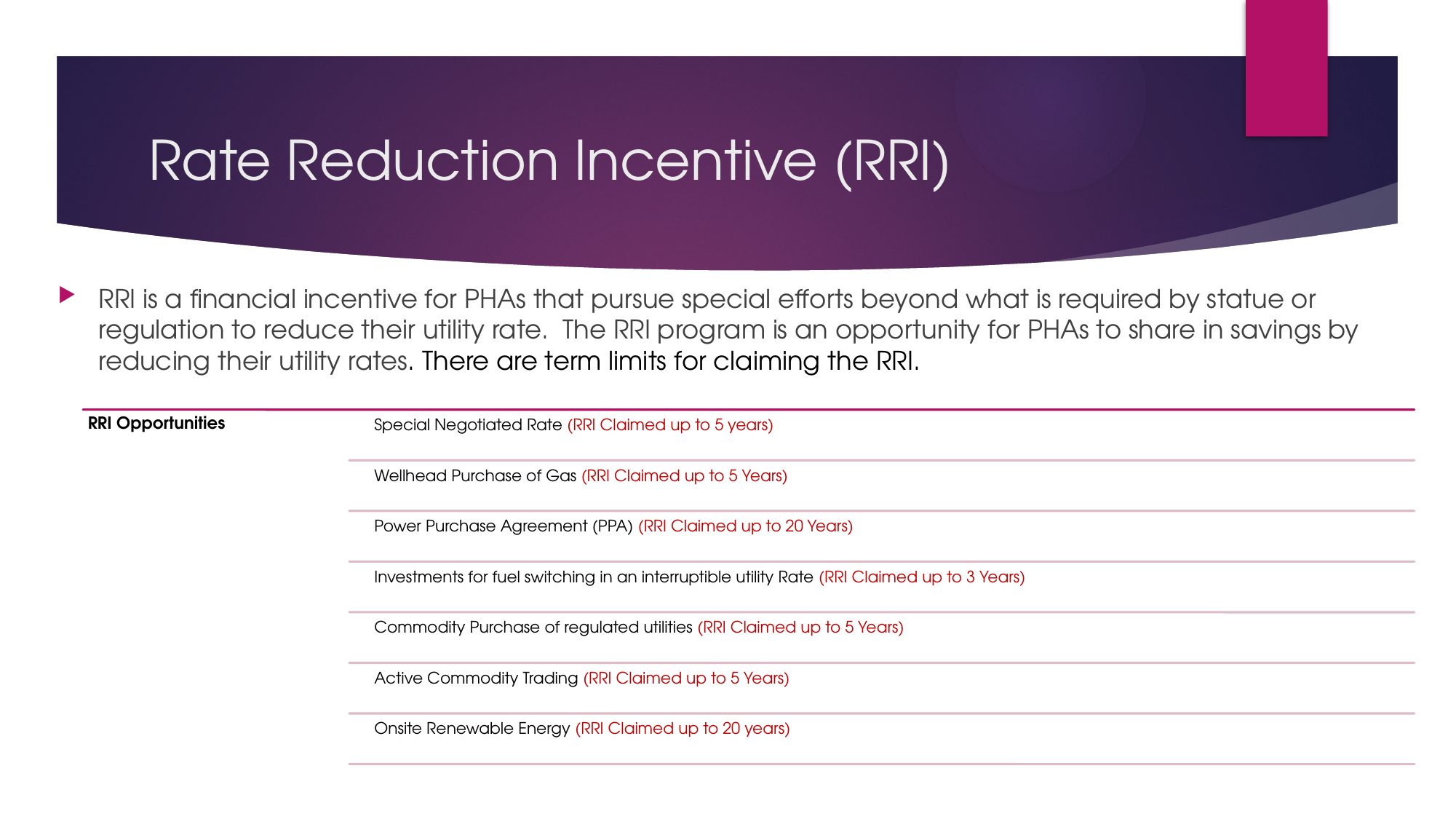

# Rate Reduction Incentive (RRI)
RRI is a financial incentive for PHAs that pursue special efforts beyond what is required by statue or regulation to reduce their utility rate.  The RRI program is an opportunity for PHAs to share in savings by reducing their utility rates. There are term limits for claiming the RRI.

RRI Opportunities
Special Negotiated Rate (RRI Claimed up to 5 years)
Wellhead Purchase of Gas (RRI Claimed up to 5 Years)
Power Purchase Agreement (PPA) (RRI Claimed up to 20 Years)
Investments for fuel switching in an interruptible utility Rate (RRI Claimed up to 3 Years)
Commodity Purchase of regulated utilities (RRI Claimed up to 5 Years)
Active Commodity Trading (RRI Claimed up to 5 Years)
Onsite Renewable Energy (RRI Claimed up to 20 years)